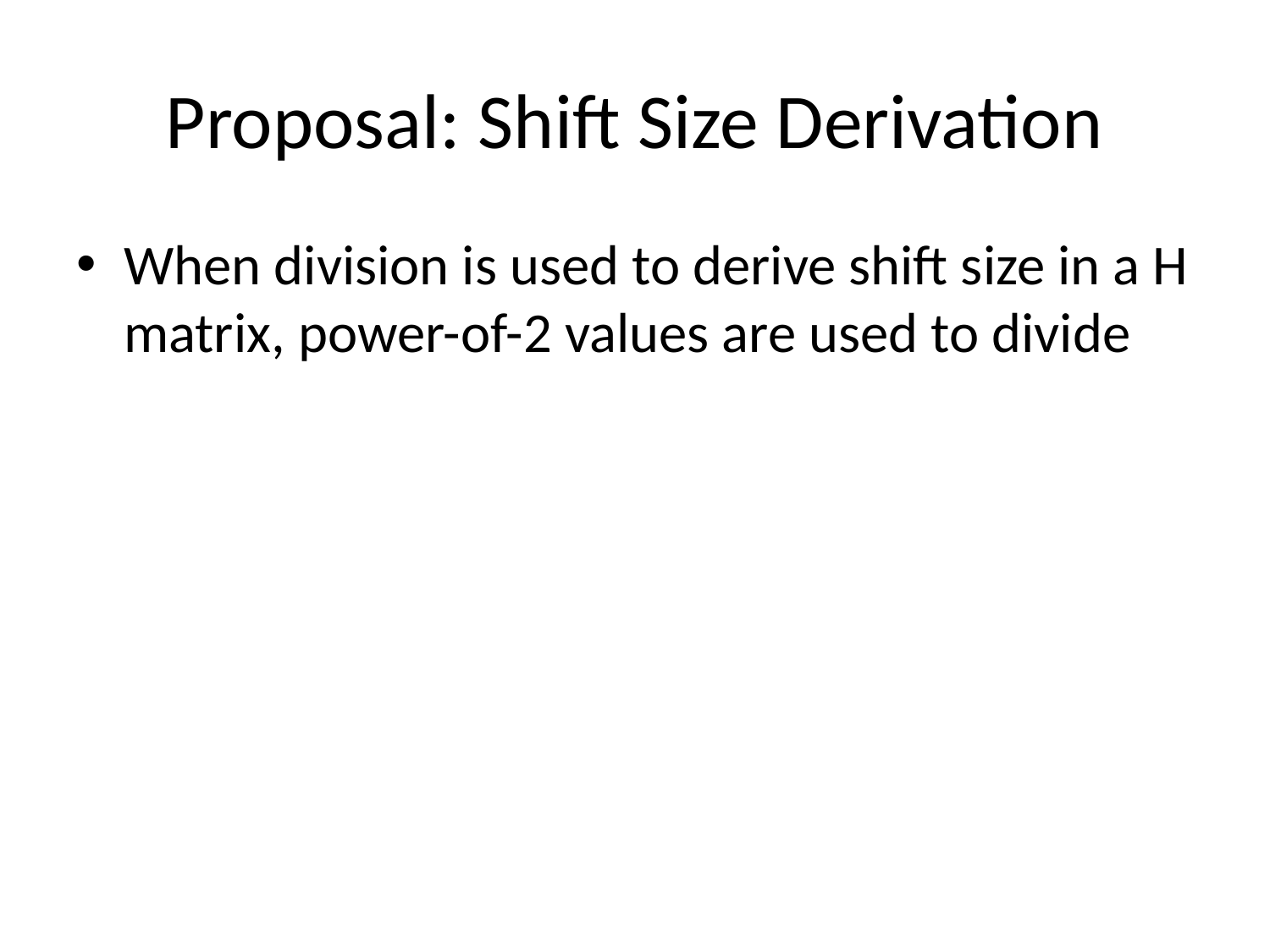

# Proposal: Shift Size Derivation
When division is used to derive shift size in a H matrix, power-of-2 values are used to divide